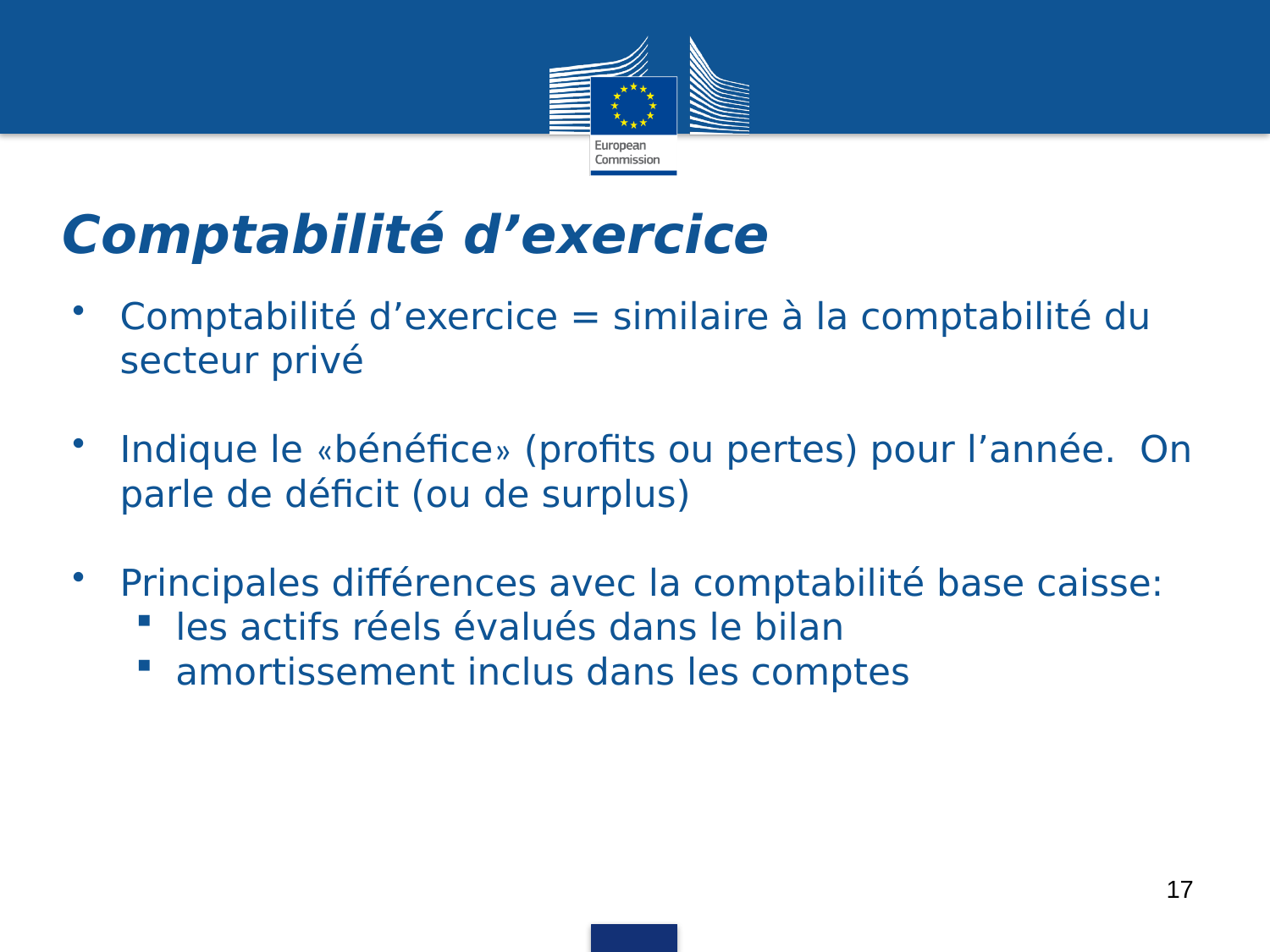

# Comptabilité d’exercice
Comptabilité d’exercice = similaire à la comptabilité du secteur privé
Indique le «bénéfice» (profits ou pertes) pour l’année.  On parle de déficit (ou de surplus)
Principales différences avec la comptabilité base caisse:
les actifs réels évalués dans le bilan
amortissement inclus dans les comptes

17